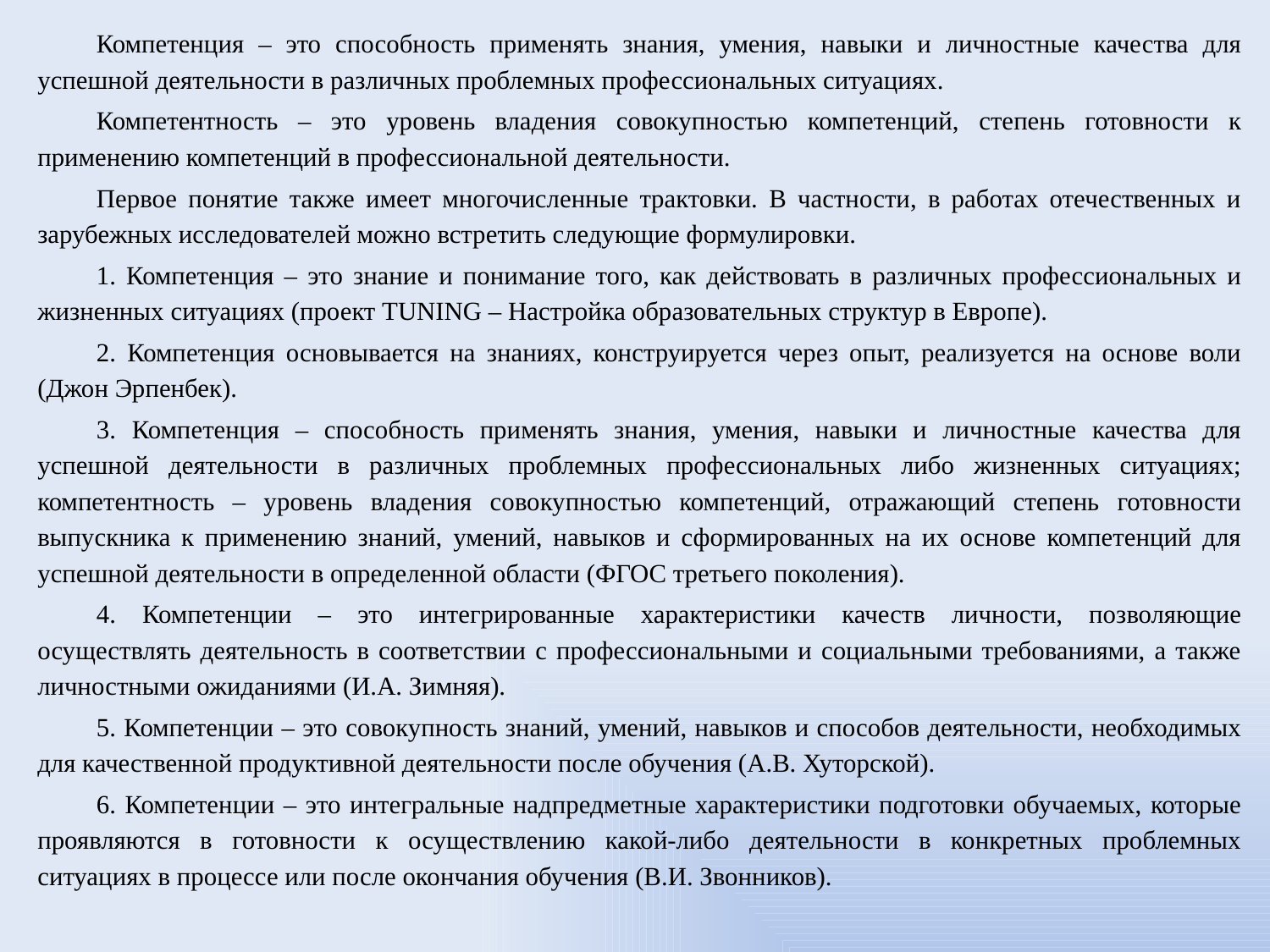

Компетенция – это способность применять знания, умения, навыки и личностные качества для успешной деятельности в различных проблемных профессиональных ситуациях.
Компетентность – это уровень владения совокупностью компетенций, степень готовности к применению компетенций в профессиональной деятельности.
Первое понятие также имеет многочисленные трактовки. В частности, в работах отечественных и зарубежных исследователей можно встретить следующие формулировки.
1. Компетенция – это знание и понимание того, как действовать в различных профессиональных и жизненных ситуациях (проект TUNING – Настройка образовательных структур в Европе).
2. Компетенция основывается на знаниях, конструируется через опыт, реализуется на основе воли (Джон Эрпенбек).
3. Компетенция – способность применять знания, умения, навыки и личностные качества для успешной деятельности в различных проблемных профессиональных либо жизненных ситуациях; компетентность – уровень владения совокупностью компетенций, отражающий степень готовности выпускника к применению знаний, умений, навыков и сформированных на их основе компетенций для успешной деятельности в определенной области (ФГОС третьего поколения).
4. Компетенции – это интегрированные характеристики качеств личности, позволяющие осуществлять деятельность в соответствии с профессиональными и социальными требованиями, а также личностными ожиданиями (И.А. Зимняя).
5. Компетенции – это совокупность знаний, умений, навыков и способов деятельности, необходимых для качественной продуктивной деятельности после обучения (А.В. Хуторской).
6. Компетенции – это интегральные надпредметные характеристики подготовки обучаемых, которые проявляются в готовности к осуществлению какой-либо деятельности в конкретных проблемных ситуациях в процессе или после окончания обучения (В.И. Звонников).